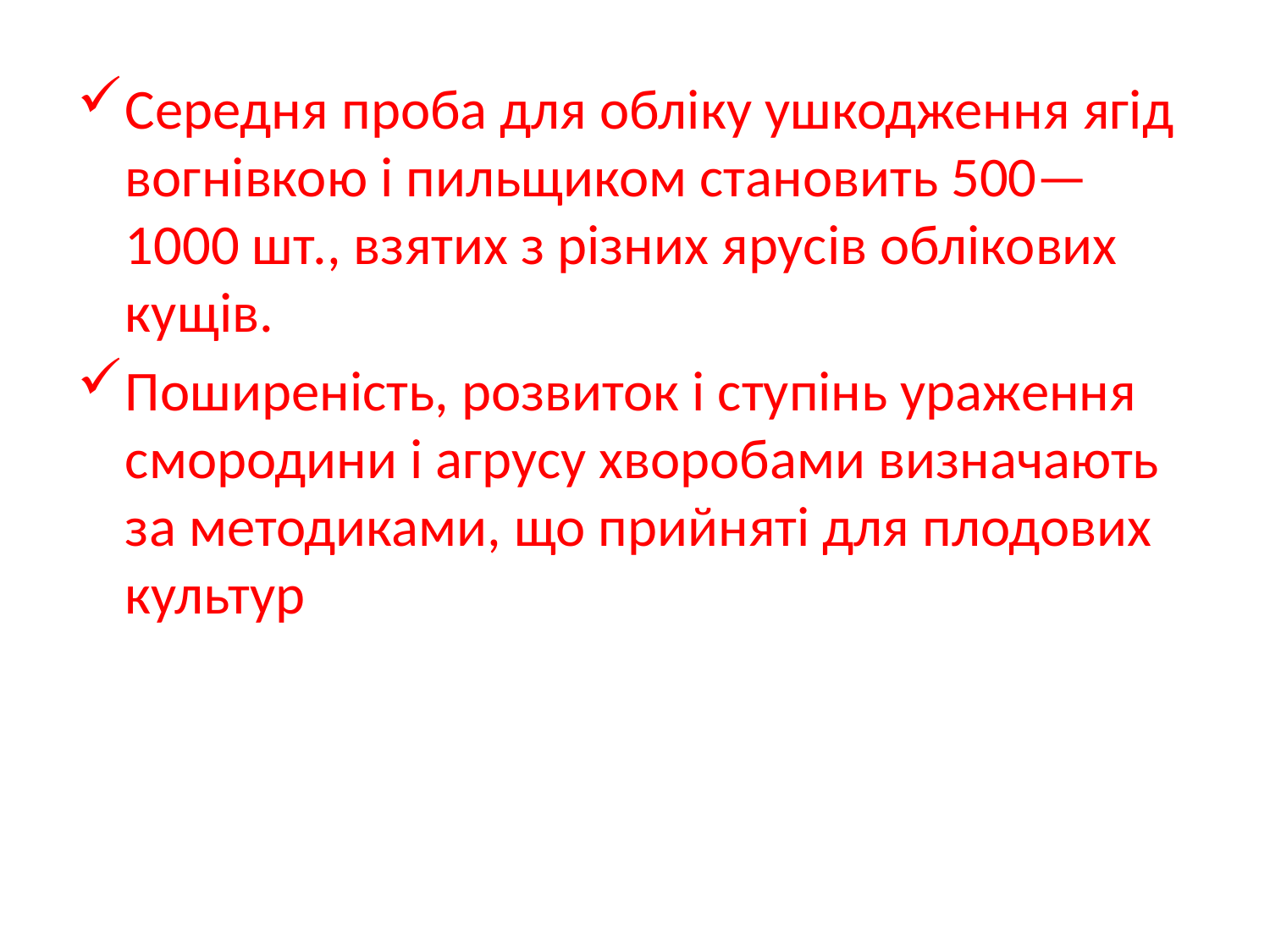

Середня проба для обліку ушкодження ягід вогнівкою і пильщиком становить 500—1000 шт., взятих з різних ярусів облікових кущів.
Поширеність, розвиток і ступінь ураження смородини і агрусу хворобами визначають за методиками, що прийняті для плодових культур